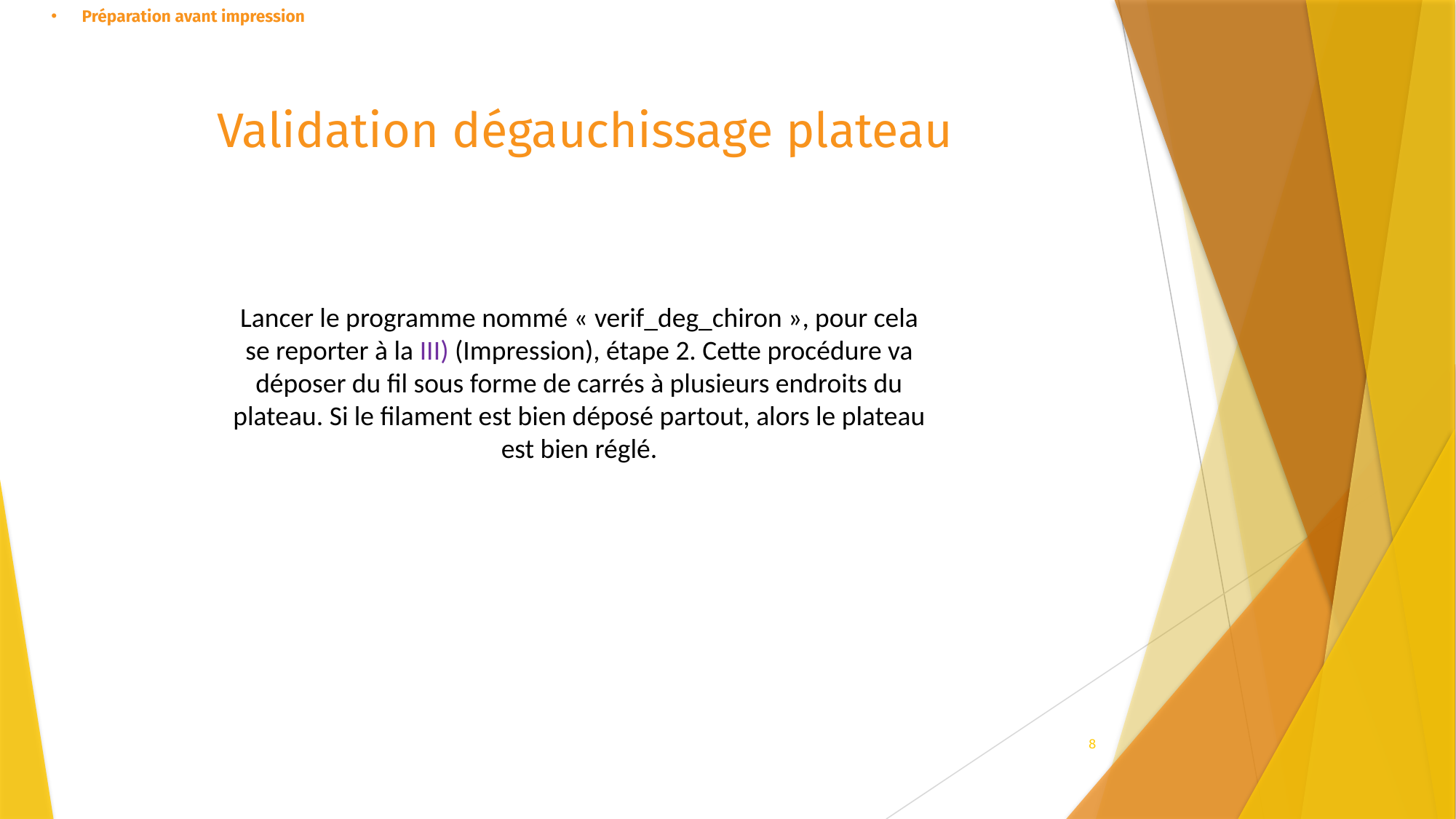

Préparation avant impression
Validation dégauchissage plateau
Lancer le programme nommé « verif_deg_chiron », pour cela se reporter à la III) (Impression), étape 2. Cette procédure va déposer du fil sous forme de carrés à plusieurs endroits du plateau. Si le filament est bien déposé partout, alors le plateau est bien réglé.
8